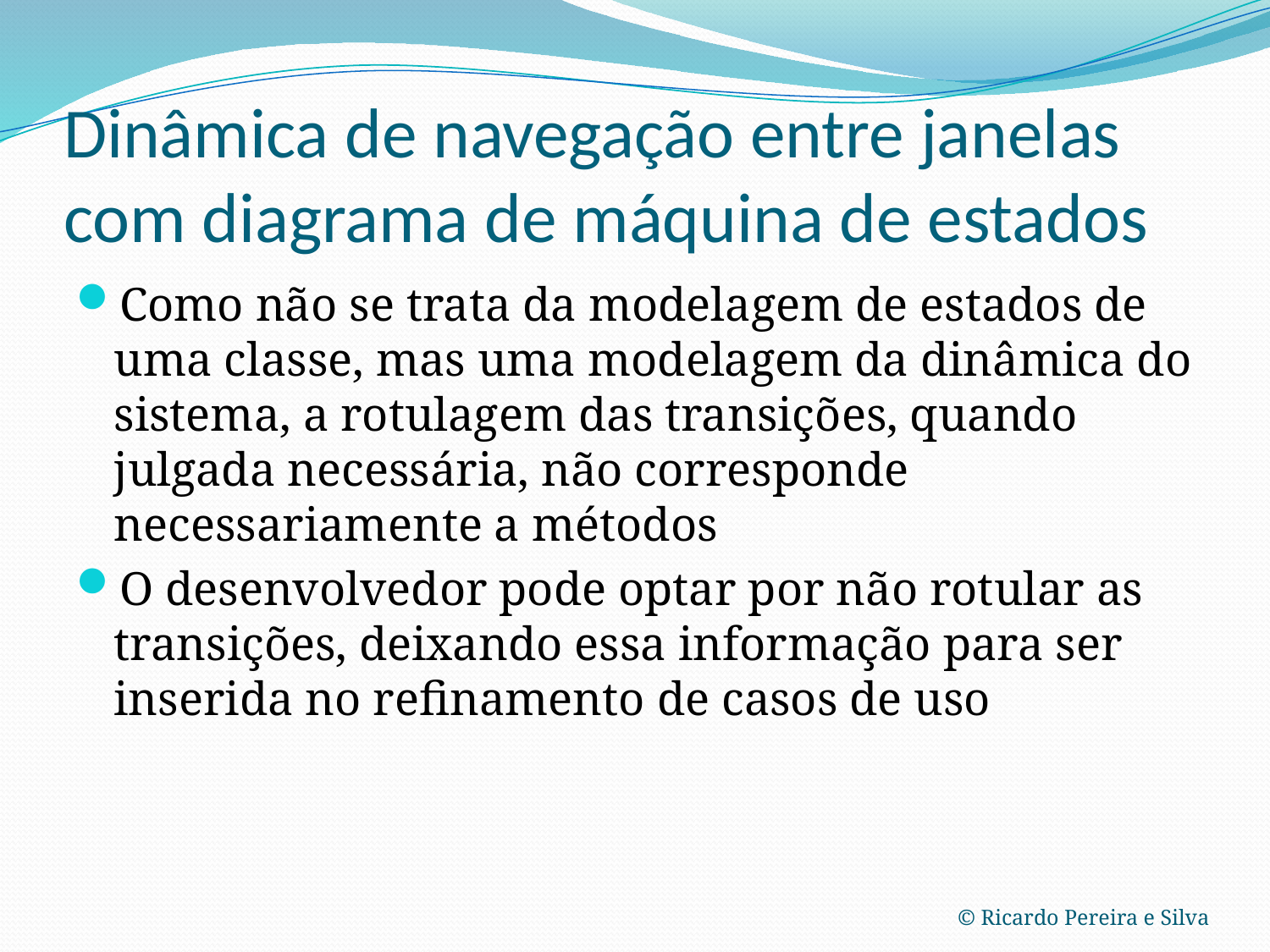

# Dinâmica de navegação entre janelas com diagrama de máquina de estados
Como não se trata da modelagem de estados de uma classe, mas uma modelagem da dinâmica do sistema, a rotulagem das transições, quando julgada necessária, não corresponde necessariamente a métodos
O desenvolvedor pode optar por não rotular as transições, deixando essa informação para ser inserida no refinamento de casos de uso

© Ricardo Pereira e Silva